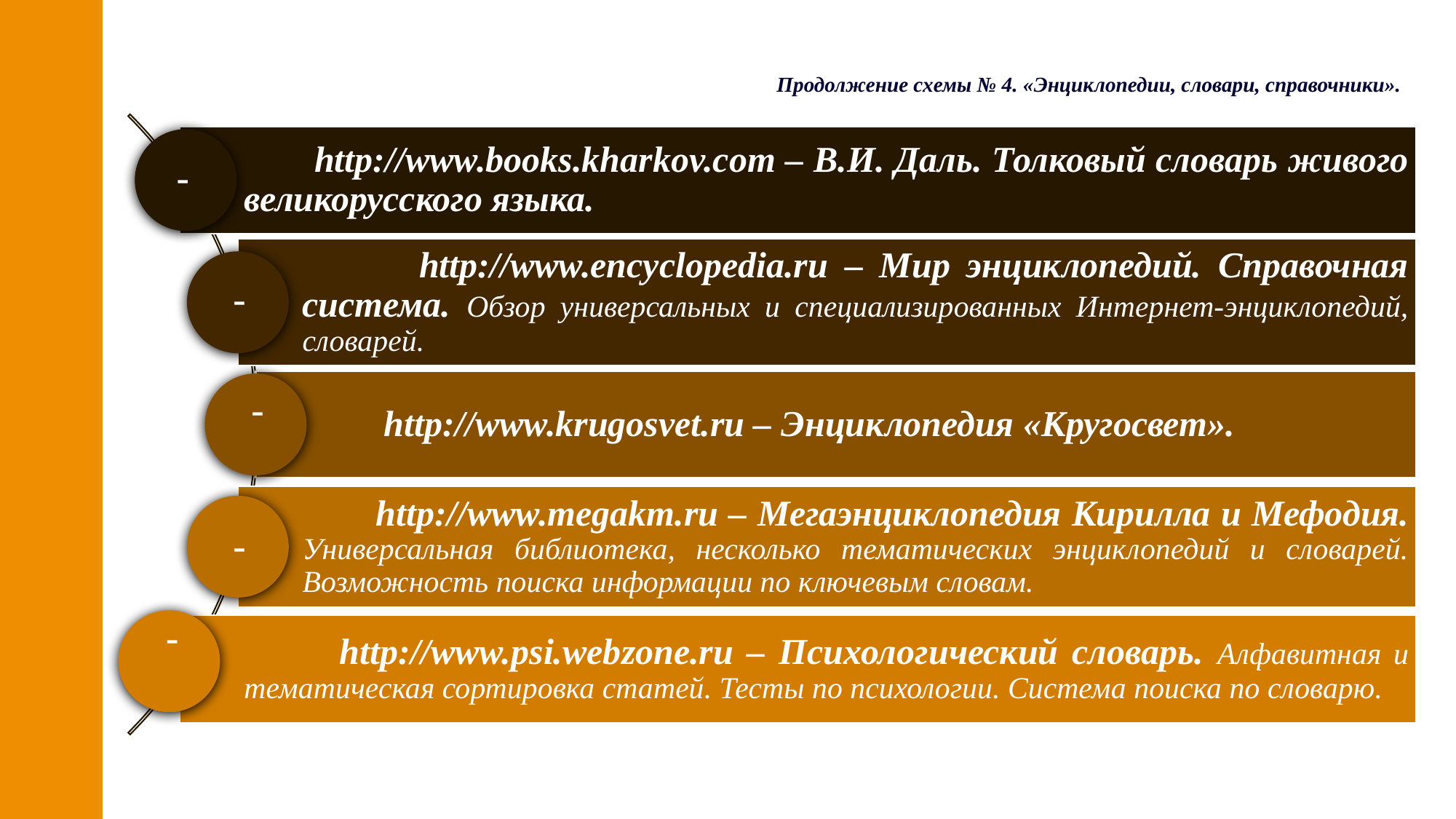

Продолжение схемы № 4. «Энциклопедии, словари, справочники».
       http://www.books.kharkov.com – В.И. Даль. Толковый словарь живого великорусского языка.
       http://www.encyclopedia.ru – Мир энциклопедий. Справочная система. Обзор универсальных и специализированных Интернет-энциклопедий, словарей.
       http://www.krugosvet.ru – Энциклопедия «Кругосвет».
       http://www.megakm.ru – Мегаэнциклопедия Кирилла и Мефодия. Универсальная библиотека, несколько тематических энциклопедий и словарей. Возможность поиска информации по ключевым словам.
       http://www.psi.webzone.ru – Психологический словарь. Алфавитная и тематическая сортировка статей. Тесты по психологии. Система поиска по словарю.
-
-
-
-
-